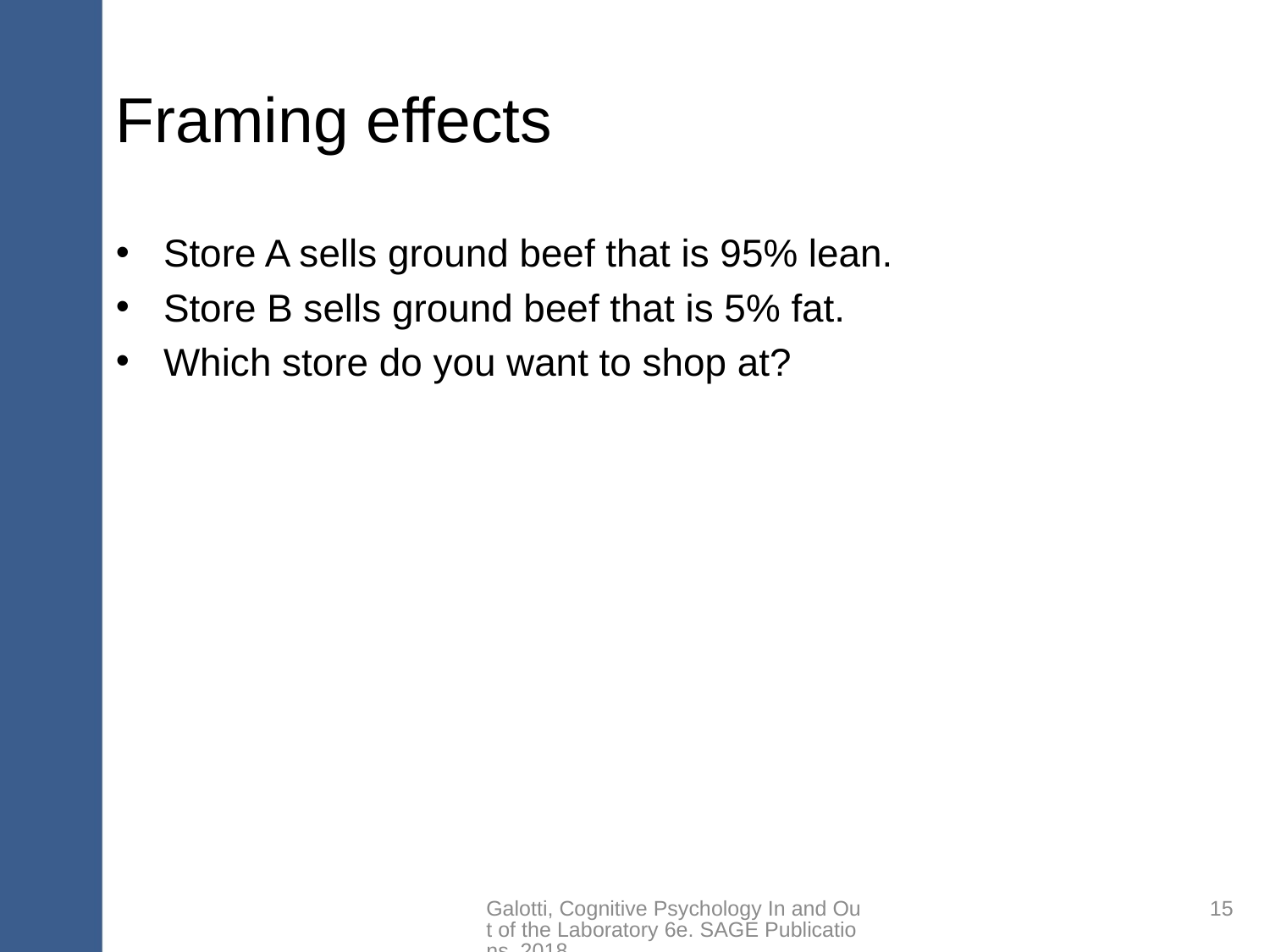

# Framing effects
Store A sells ground beef that is 95% lean.
Store B sells ground beef that is 5% fat.
Which store do you want to shop at?
Galotti, Cognitive Psychology In and Out of the Laboratory 6e. SAGE Publications, 2018.
15